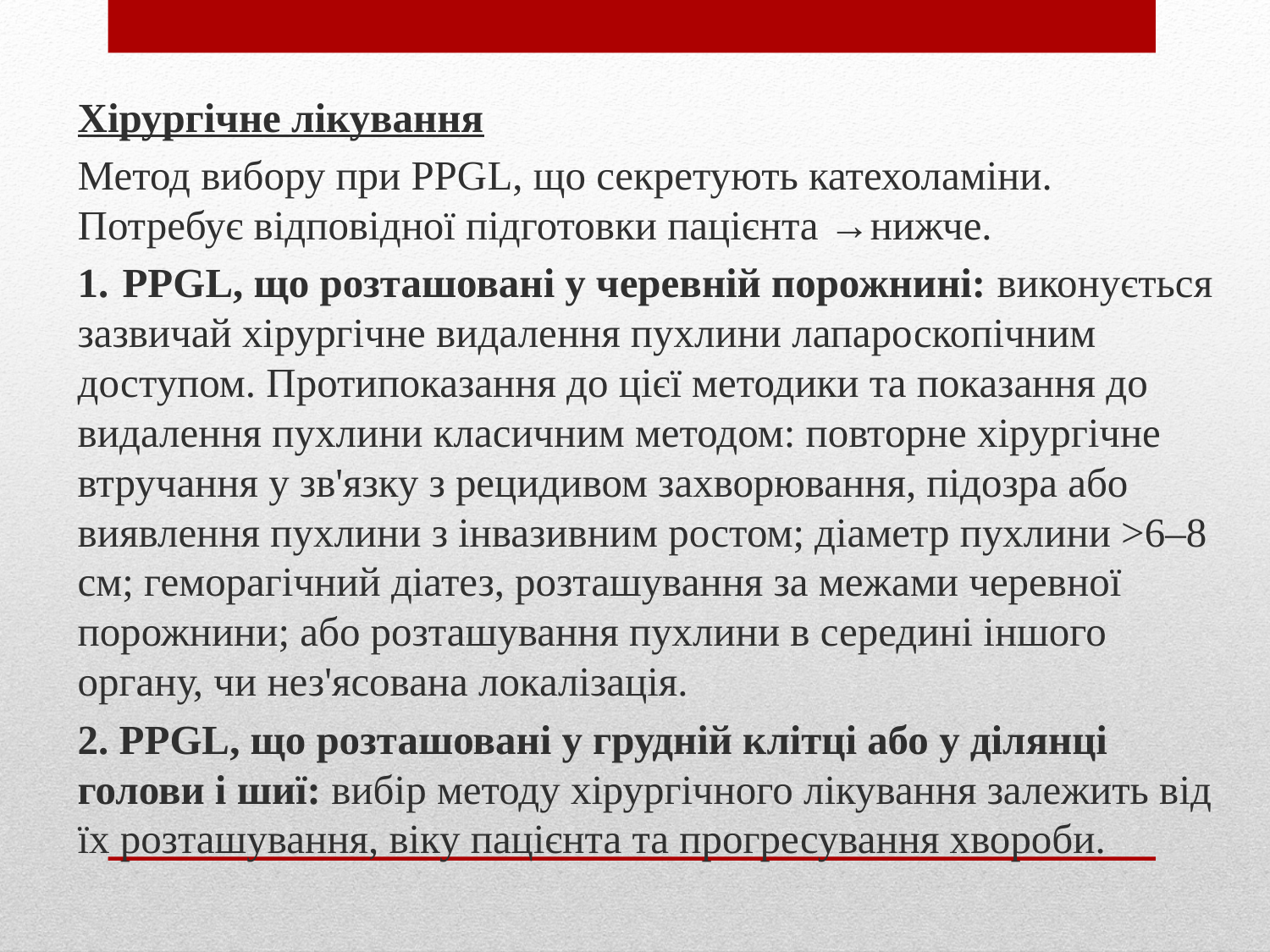

Хірургічне лікування
Метод вибору при PPGL, що секретують катехоламіни. Потребує відповідної підготовки пацієнта →нижче.
1. PPGL, що розташовані у черевній порожнині: виконується зазвичай хірургічне видалення пухлини лапароскопічним доступом. Протипоказання до цієї методики та показання до видалення пухлини класичним методом: повторне хірургічне втручання у зв'язку з рецидивом захворювання, підозра або виявлення пухлини з інвазивним ростом; діаметр пухлини >6–8 см; геморагічний діатез, розташування за межами черевної порожнини; або розташування пухлини в середині іншого органу, чи нез'ясована локалізація.
2. PPGL, що розташовані у грудній клітці або у ділянці голови і шиї: вибір методу хірургічного лікування залежить від їх розташування, віку пацієнта та прогресування хвороби.